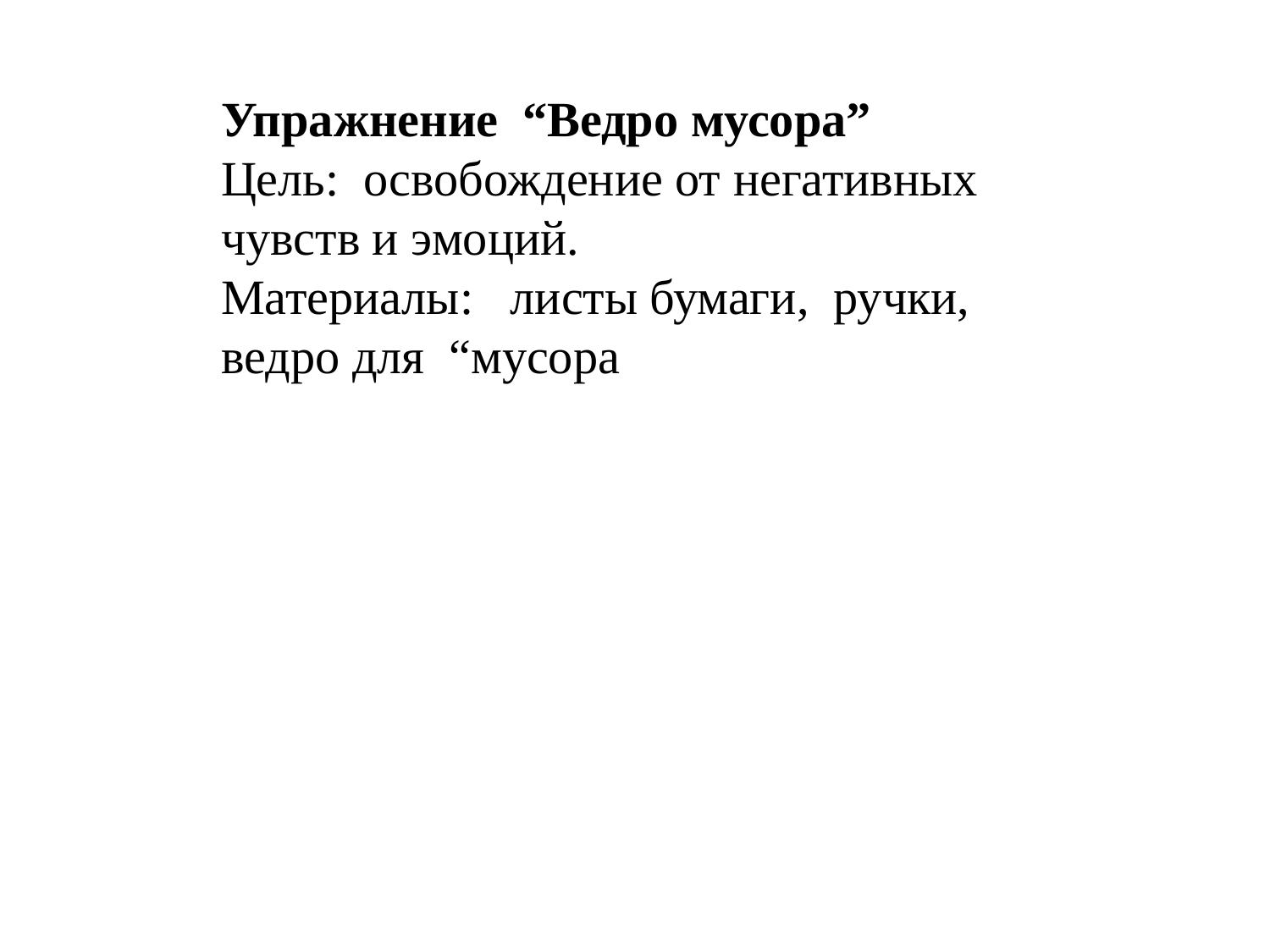

Упражнение  “Ведро мусора”
Цель:  освобождение от негативных чувств и эмоций.
Материалы:   листы бумаги,  ручки,  ведро для  “мусора